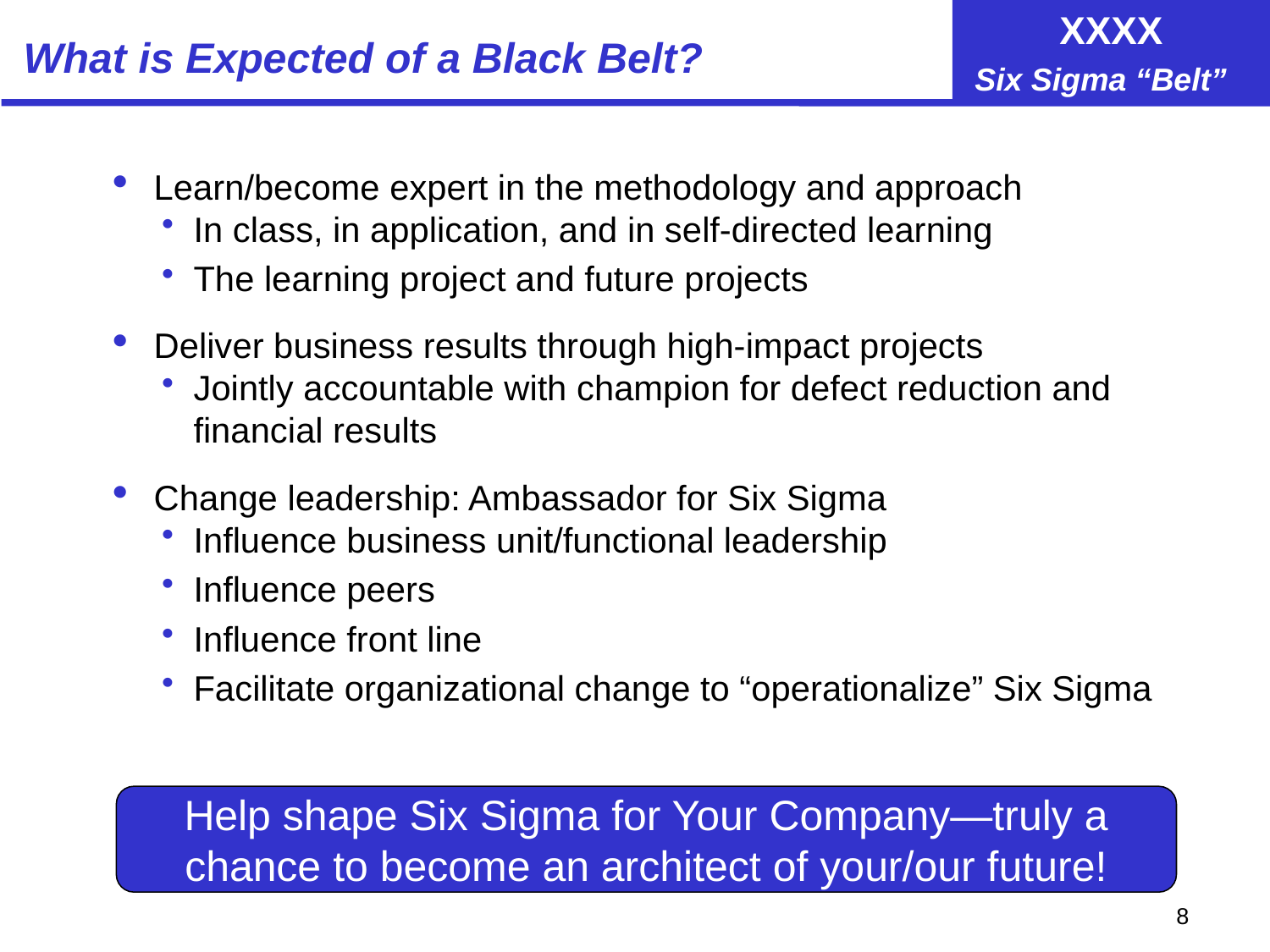

# What is Expected of a Black Belt?
Learn/become expert in the methodology and approach
In class, in application, and in self-directed learning
The learning project and future projects
Deliver business results through high-impact projects
Jointly accountable with champion for defect reduction and financial results
Change leadership: Ambassador for Six Sigma
Influence business unit/functional leadership
Influence peers
Influence front line
Facilitate organizational change to “operationalize” Six Sigma

Help shape Six Sigma for Your Company—truly a
chance to become an architect of your/our future!